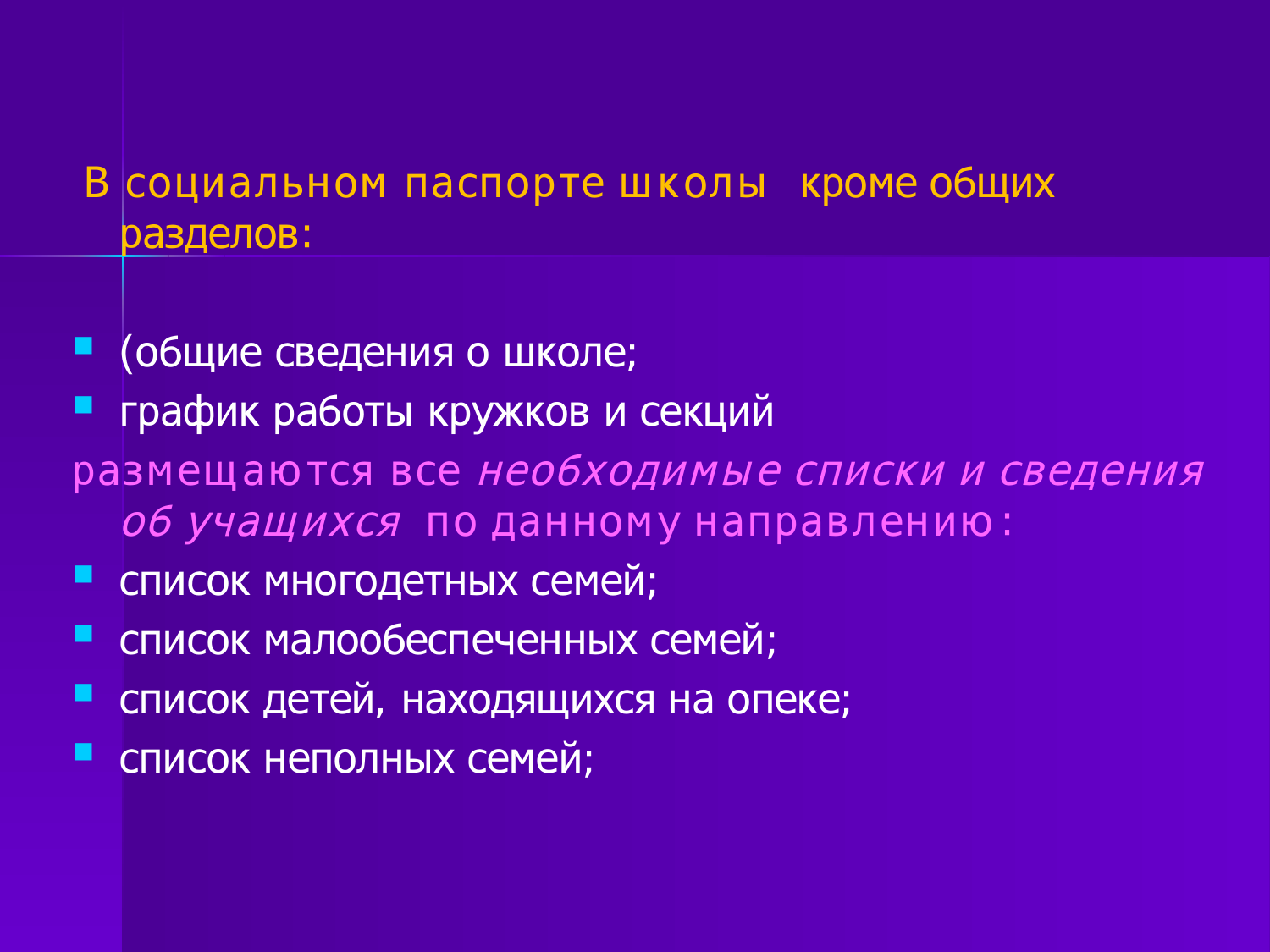

В социальном паспорте школы  кроме общих разделов:

(общие сведения о школе;
график работы кружков и секций
размещаются все необходимые списки и сведения об учащихся  по данному направлению:
список многодетных семей;
список малообеспеченных семей;
список детей, находящихся на опеке;
список неполных семей;